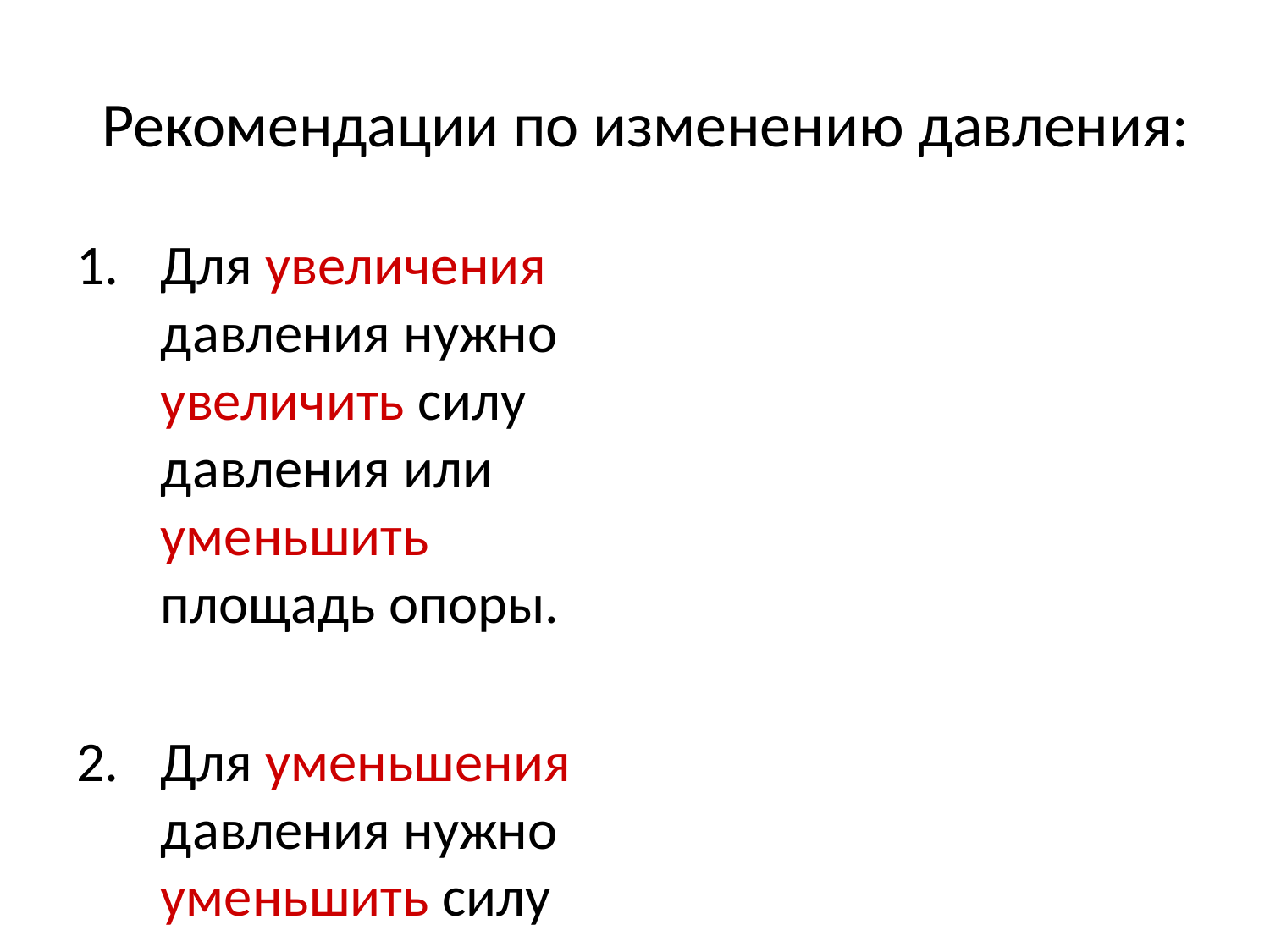

Для увеличения давления нужно   увеличить силу давления или уменьшить площадь опоры.

Для уменьшения давления нужно уменьшить силу давления или увеличить площадь опоры.

Рекомендации по изменению давления: